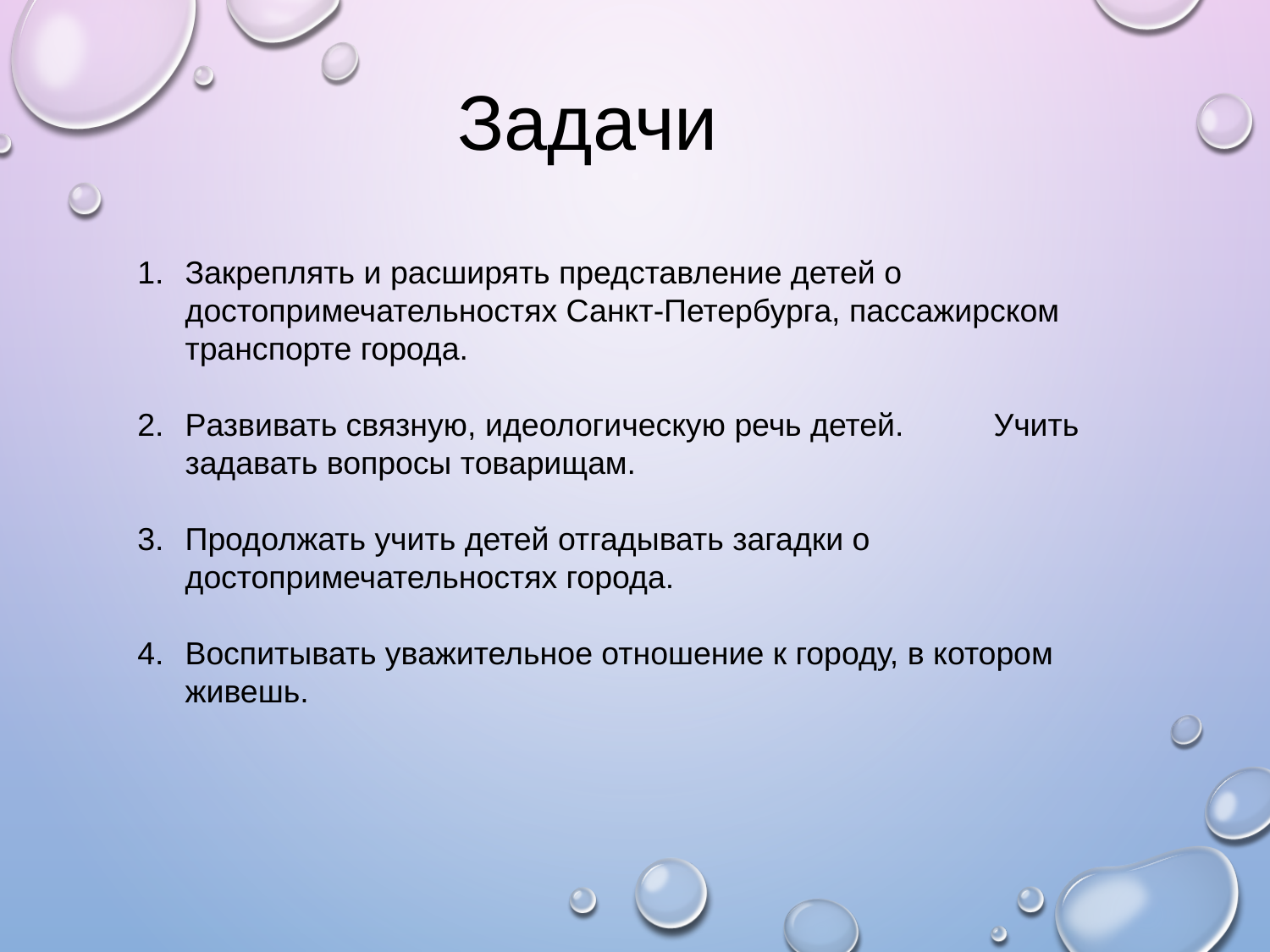

Задачи
Закреплять и расширять представление детей о достопримечательностях Санкт-Петербурга, пассажирском транспорте города.

Развивать связную, идеологическую речь детей.          Учить задавать вопросы товарищам.

Продолжать учить детей отгадывать загадки о               достопримечательностях города.

Воспитывать уважительное отношение к городу, в котором живешь.